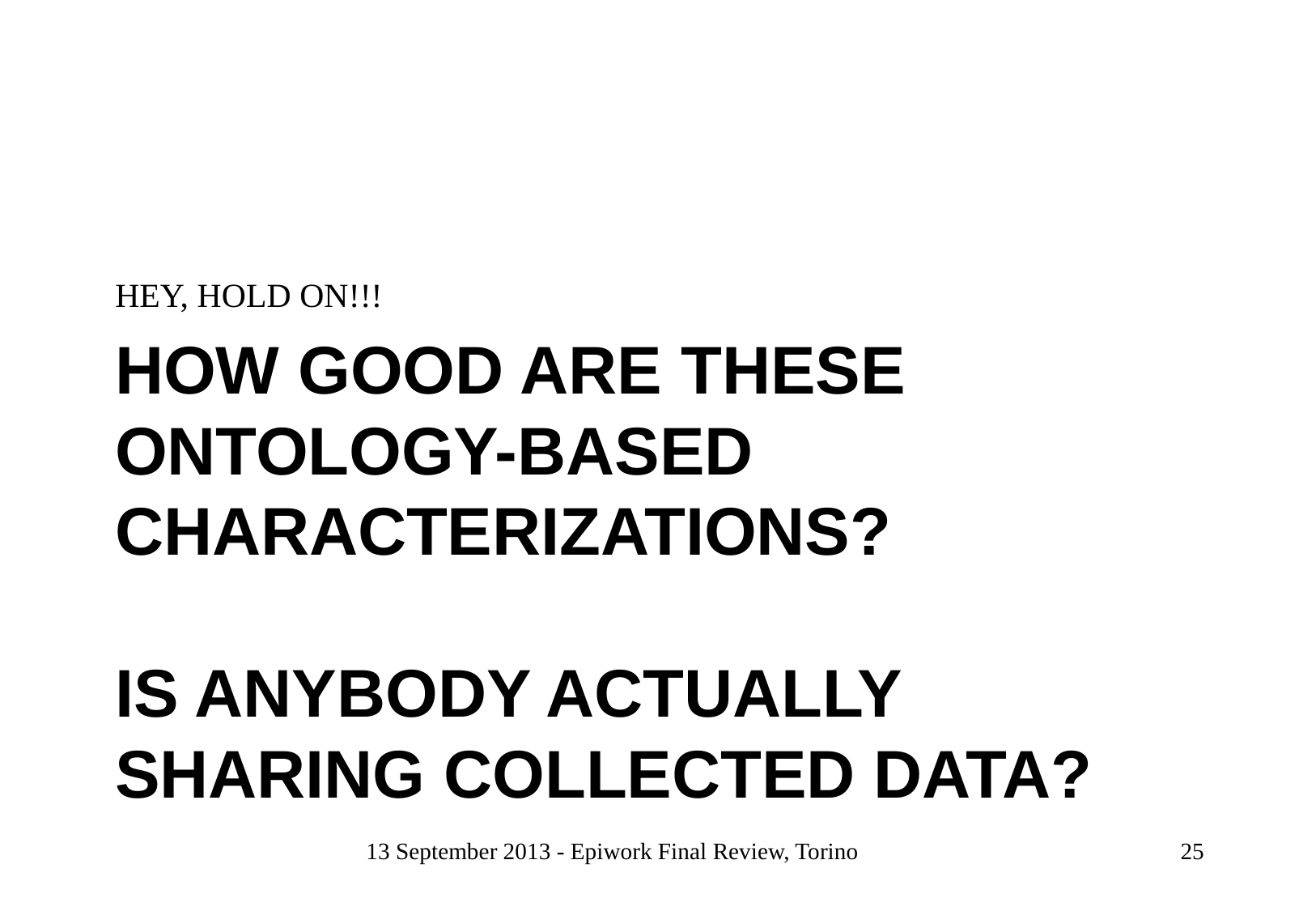

HEY, HOLD ON!!!
# How good are These Ontology-based CharacteRizations? IS ANYBODY Actually Sharing Collected Data?
13 September 2013 - Epiwork Final Review, Torino
25